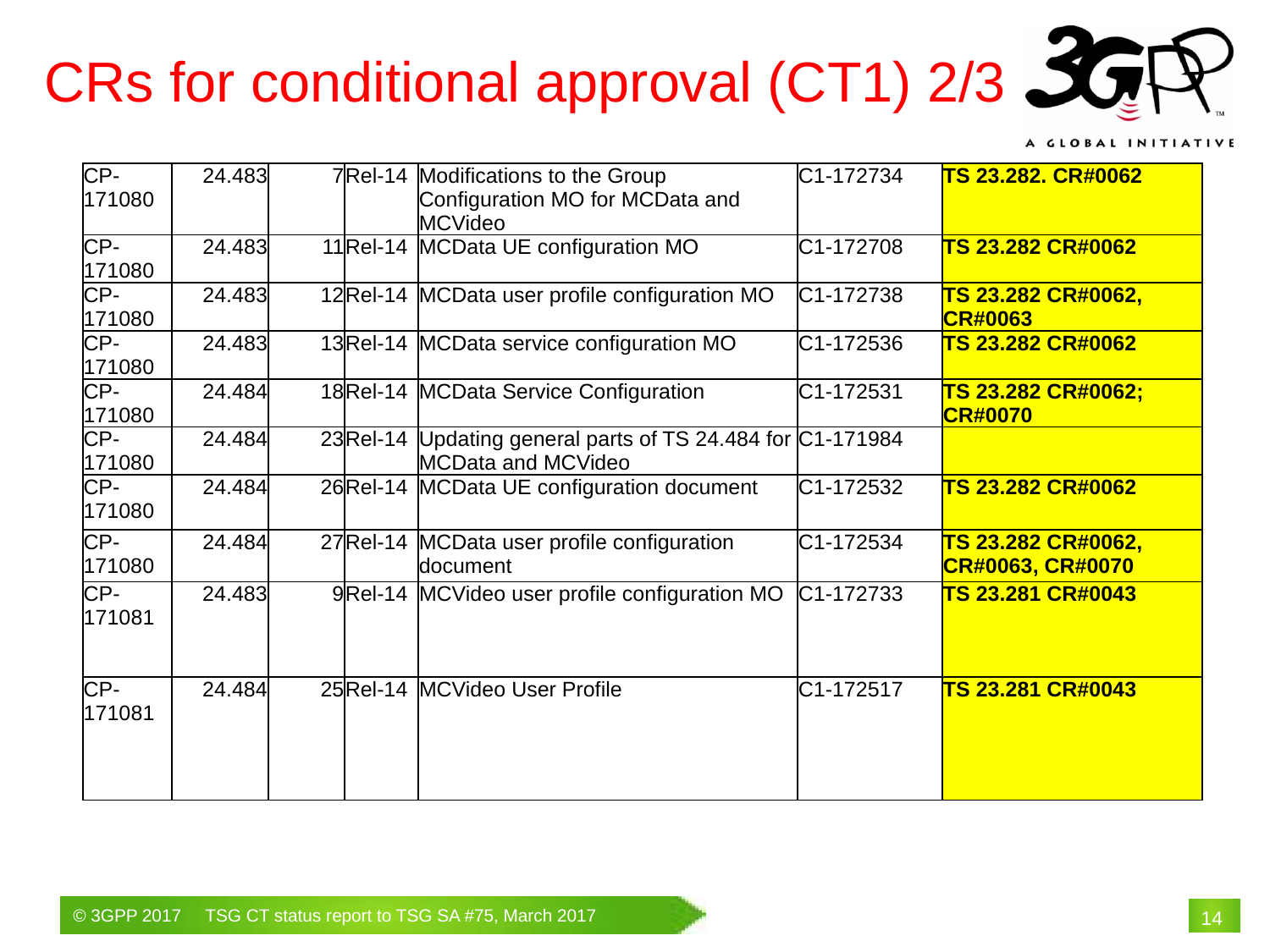

CRs for conditional approval (CT1) 2/3

| CP-171080 | 24.483 | 7 | Rel-14 | Modifications to the Group Configuration MO for MCData and MCVideo | C1-172734 | TS 23.282. CR#0062 |
| --- | --- | --- | --- | --- | --- | --- |
| CP-171080 | 24.483 | 11 | Rel-14 | MCData UE configuration MO | C1-172708 | TS 23.282 CR#0062 |
| CP-171080 | 24.483 | 12 | Rel-14 | MCData user profile configuration MO | C1-172738 | TS 23.282 CR#0062, CR#0063 |
| CP-171080 | 24.483 | 13 | Rel-14 | MCData service configuration MO | C1-172536 | TS 23.282 CR#0062 |
| CP-171080 | 24.484 | 18 | Rel-14 | MCData Service Configuration | C1-172531 | TS 23.282 CR#0062; CR#0070 |
| CP-171080 | 24.484 | 23 | Rel-14 | Updating general parts of TS 24.484 for MCData and MCVideo | C1-171984 |  |
| CP-171080 | 24.484 | 26 | Rel-14 | MCData UE configuration document | C1-172532 | TS 23.282 CR#0062 |
| CP-171080 | 24.484 | 27 | Rel-14 | MCData user profile configuration document | C1-172534 | TS 23.282 CR#0062, CR#0063, CR#0070 |
| CP-171081 | 24.483 | 9 | Rel-14 | MCVideo user profile configuration MO | C1-172733 | TS 23.281 CR#0043 |
| CP-171081 | 24.484 | 25 | Rel-14 | MCVideo User Profile | C1-172517 | TS 23.281 CR#0043 |
# 14